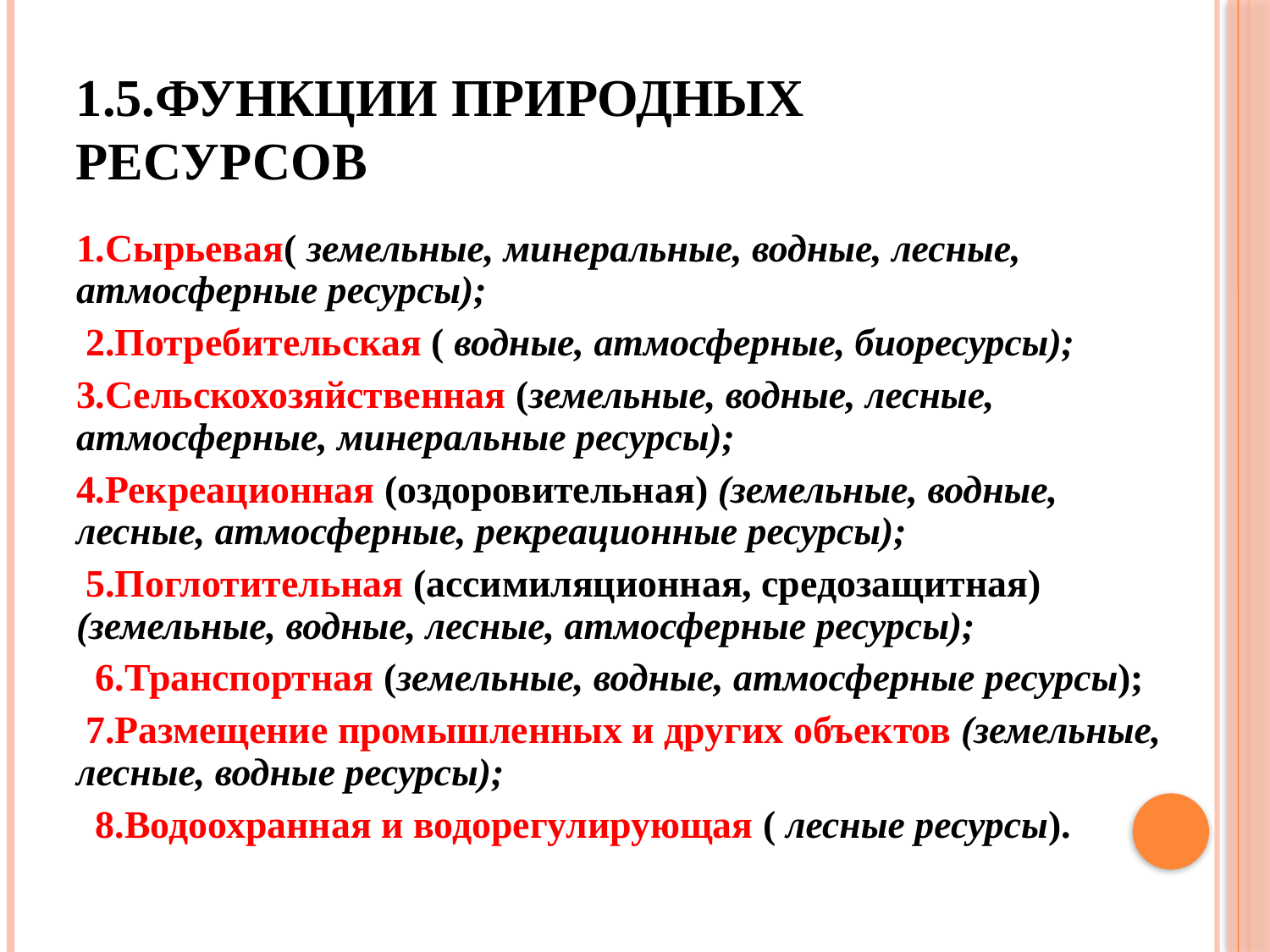

# 1.5.Функции природных ресурсов
1.Сырьевая( земельные, минеральные, водные, лесные, атмосферные ресурсы);
 2.Потребительская ( водные, атмосферные, биоресурсы);
3.Сельскохозяйственная (земельные, водные, лесные, атмосферные, минеральные ресурсы);
4.Рекреационная (оздоровительная) (земельные, водные, лесные, атмосферные, рекреационные ресурсы);
 5.Поглотительная (ассимиляционная, средозащитная) (земельные, водные, лесные, атмосферные ресурсы);
  6.Транспортная (земельные, водные, атмосферные ресурсы);
 7.Размещение промышленных и других объектов (земельные, лесные, водные ресурсы);
  8.Водоохранная и водорегулирующая ( лесные ресурсы).